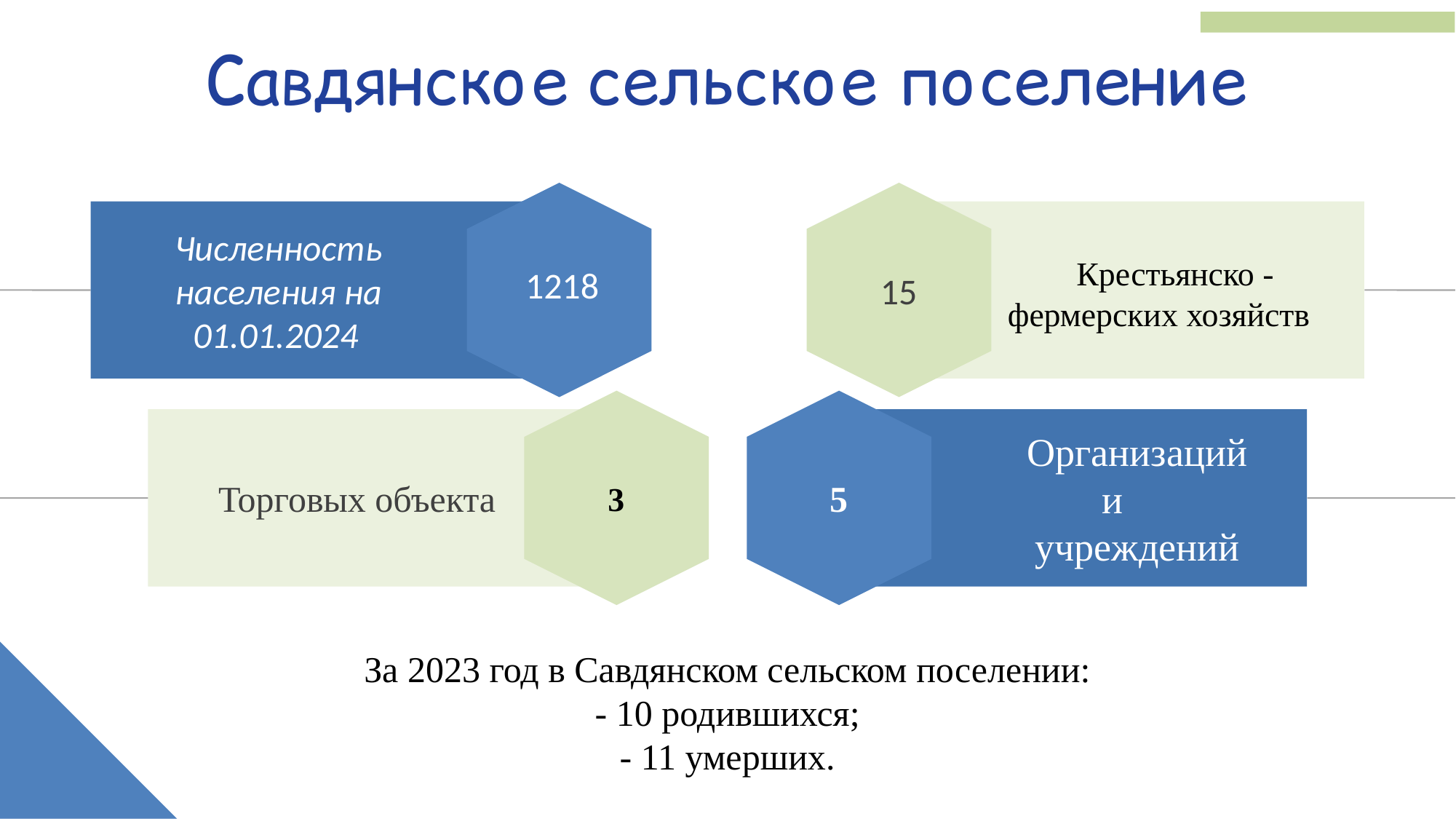

Савдянское сельское поселение

Численность населения на 01.01.2024
       Крестьянско - фермерских хозяйств
1218
15

Торговых объекта
     Организаций
и
    учреждений
3
5

За 2023 год в Савдянском сельском поселении:
- 10 родившихся;
- 11 умерших.